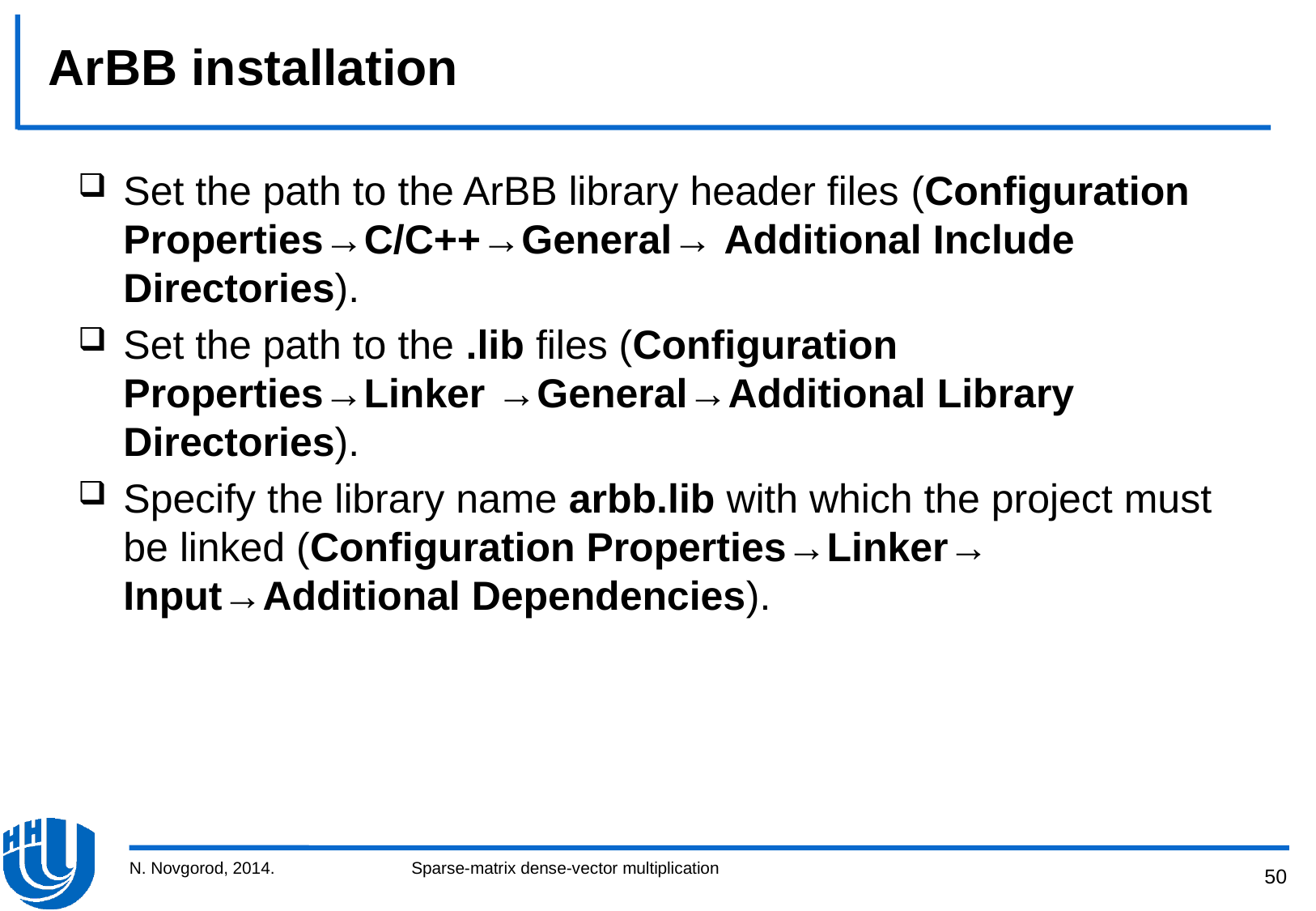

# ArBB installation
Set the path to the ArBB library header files (Configuration Properties→C/C++→General→ Additional Include Directories).
Set the path to the .lib files (Configuration Properties→Linker →General→Additional Library Directories).
Specify the library name arbb.lib with which the project must be linked (Configuration Properties→Linker→ Input→Additional Dependencies).
N. Novgorod, 2014.
Sparse-matrix dense-vector multiplication